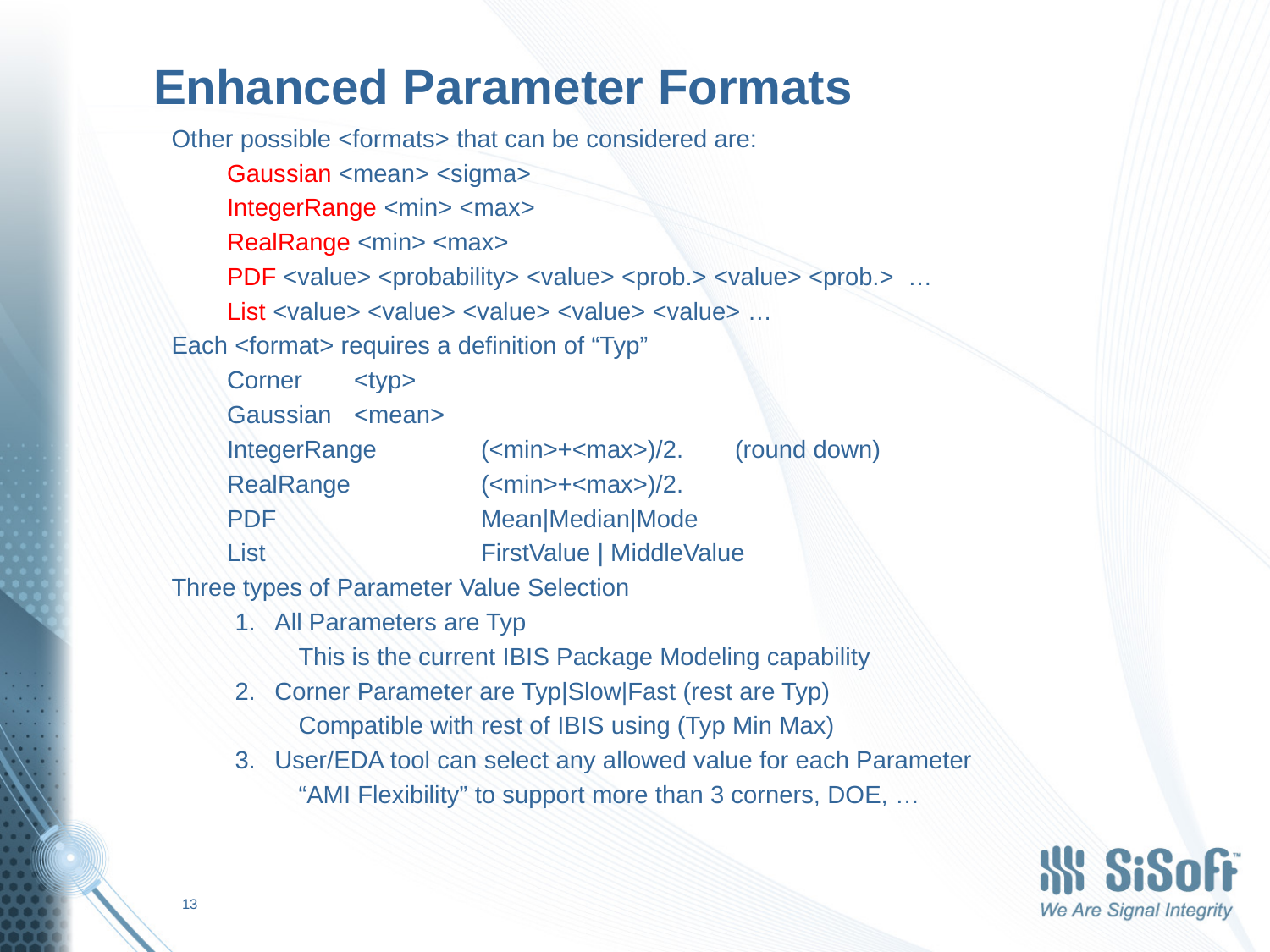

# Enhanced Parameter Formats
Other possible <formats> that can be considered are:
Gaussian <mean> <sigma>
IntegerRange <min> <max>
RealRange <min> <max>
PDF <value> <probability> <value> <prob.> <value> <prob.>  …
List <value> <value> <value> <value> <value> …
Each <format> requires a definition of “Typ”
Corner 	<typ>
Gaussian 	<mean>
IntegerRange 	(<min>+<max>)/2.	(round down)
RealRange 	(<min>+<max>)/2.
PDF 		Mean|Median|Mode
List 		FirstValue | MiddleValue
Three types of Parameter Value Selection
All Parameters are Typ
This is the current IBIS Package Modeling capability
Corner Parameter are Typ|Slow|Fast (rest are Typ)
Compatible with rest of IBIS using (Typ Min Max)
User/EDA tool can select any allowed value for each Parameter
“AMI Flexibility” to support more than 3 corners, DOE, …

13